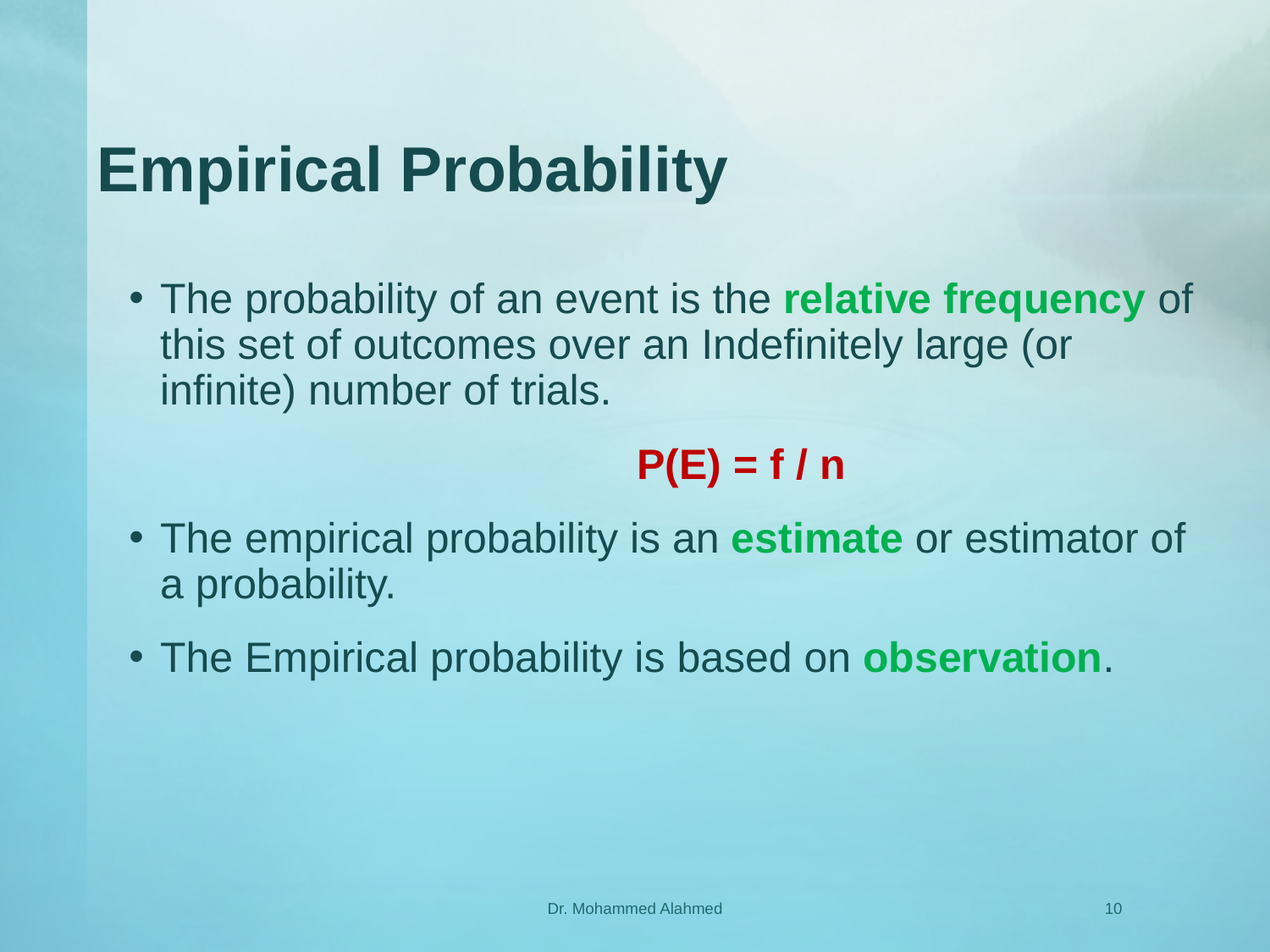

# Empirical Probability
The probability of an event is the relative frequency of this set of outcomes over an Indefinitely large (or infinite) number of trials.
				P(E) = f / n
The empirical probability is an estimate or estimator of a probability.
The Empirical probability is based on observation.
Dr. Mohammed Alahmed
10